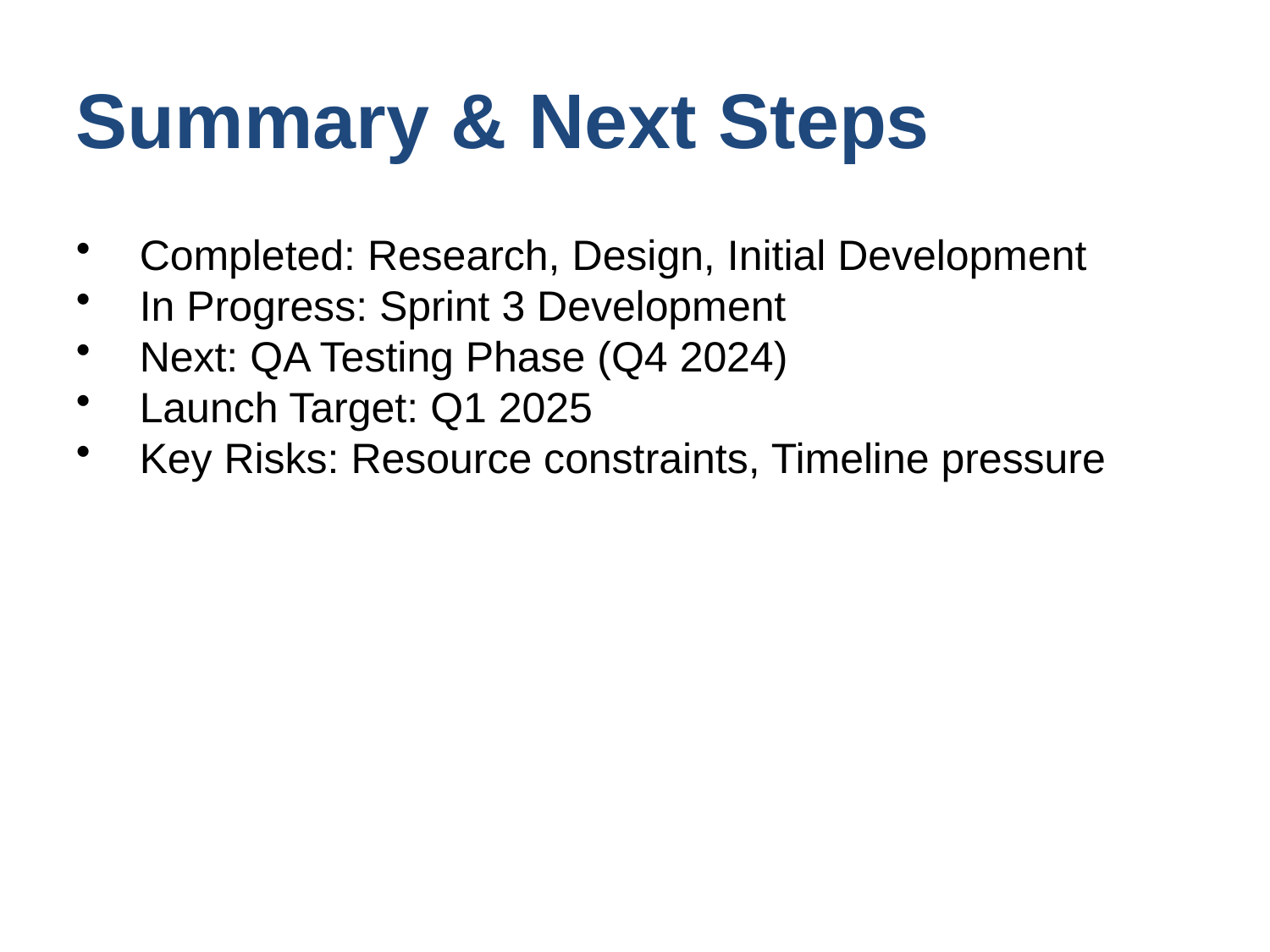

Summary & Next Steps
Completed: Research, Design, Initial Development
In Progress: Sprint 3 Development
Next: QA Testing Phase (Q4 2024)
Launch Target: Q1 2025
Key Risks: Resource constraints, Timeline pressure